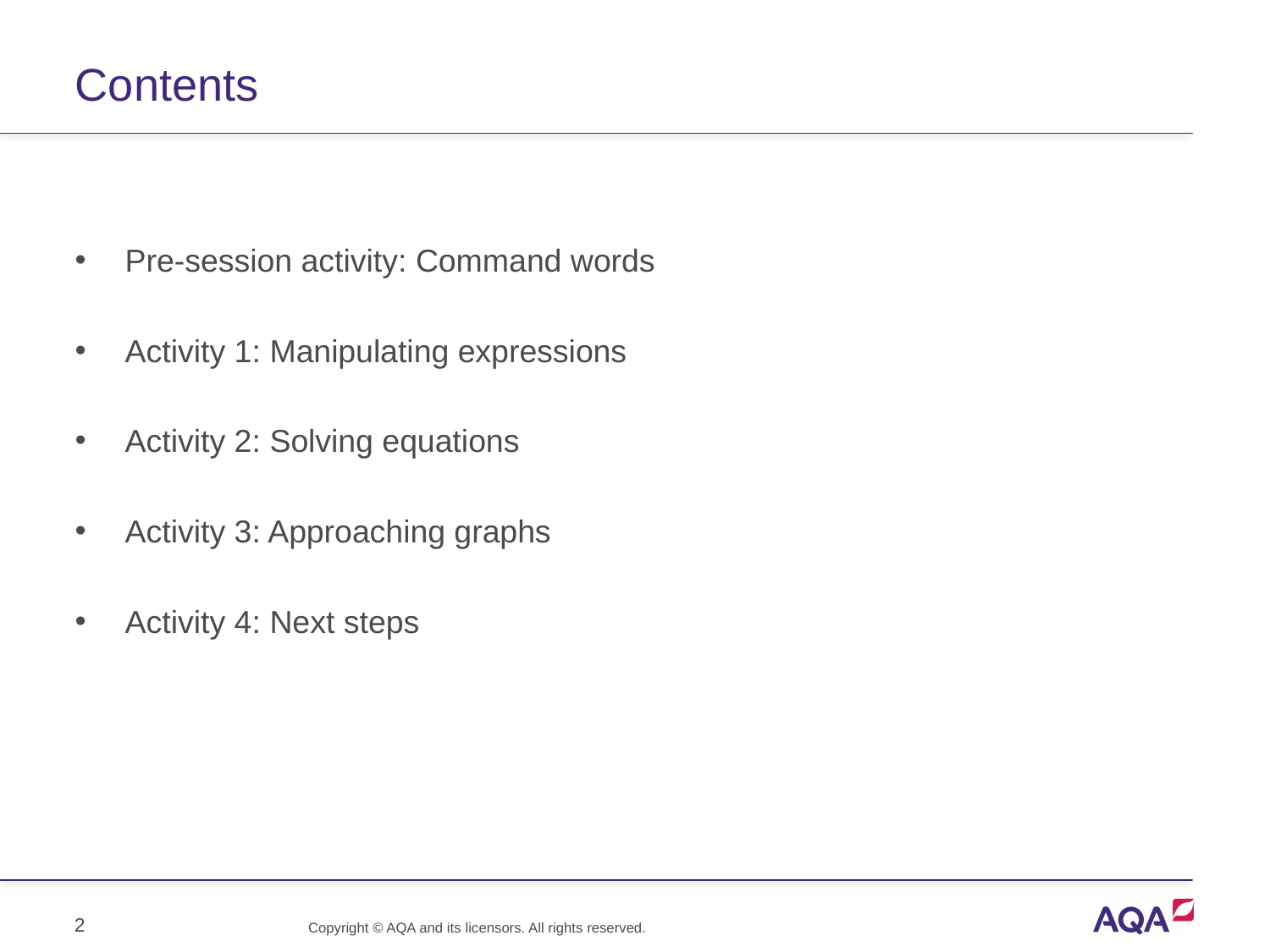

# Contents
Pre-session activity: Command words

Activity 1: Manipulating expressions

Activity 2: Solving equations

Activity 3: Approaching graphs

Activity 4: Next steps

2
Copyright © AQA and its licensors. All rights reserved.